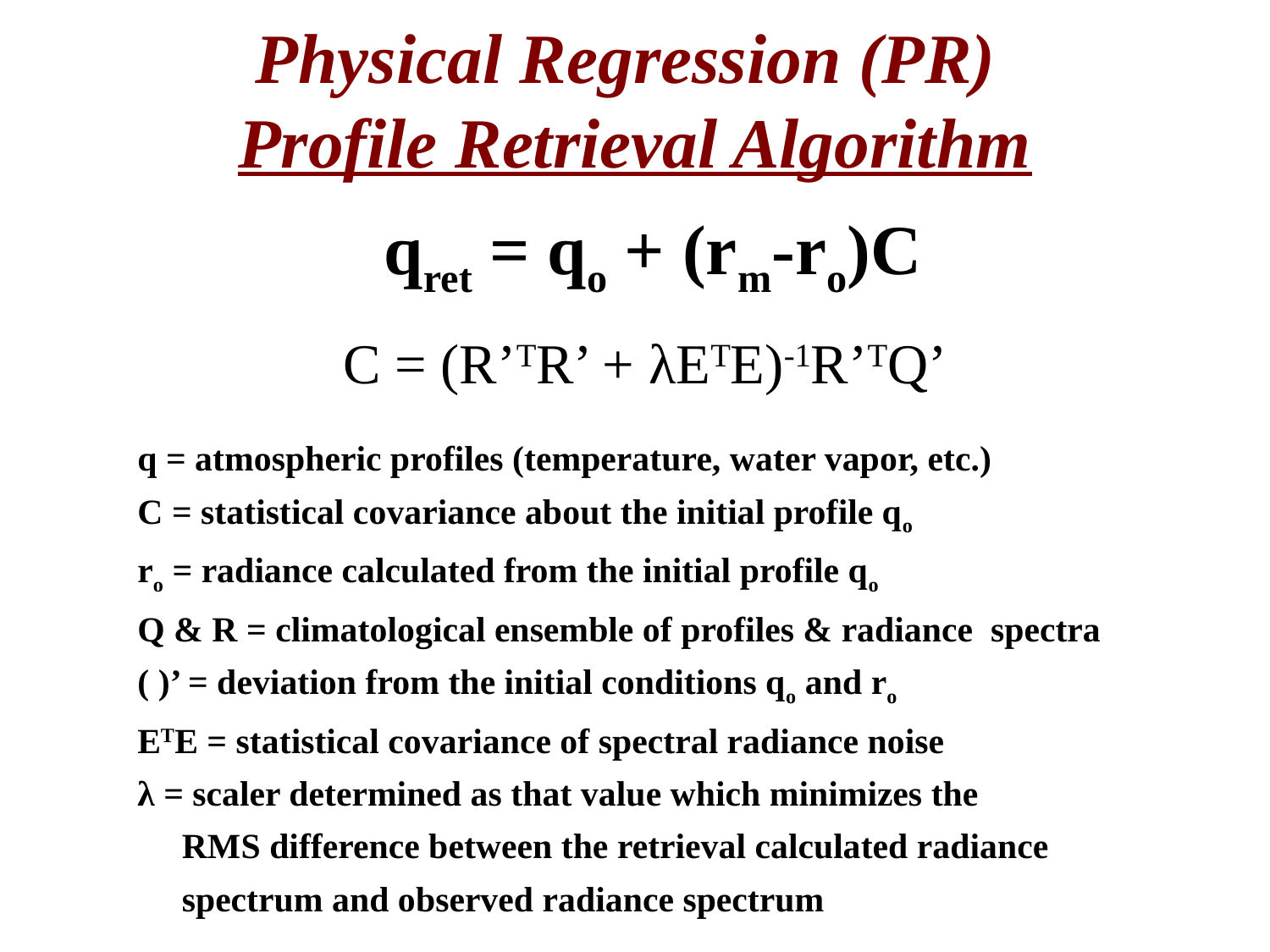

Physical Regression (PR)
Profile Retrieval Algorithm
qret = qo + (rm-ro)C
C = (R’TR’ + λETE)-1R’TQ’
q = atmospheric profiles (temperature, water vapor, etc.)
C = statistical covariance about the initial profile qo
ro = radiance calculated from the initial profile qo
Q & R = climatological ensemble of profiles & radiance  spectra
( )’ = deviation from the initial conditions qo and ro
ETE = statistical covariance of spectral radiance noise
λ = scaler determined as that value which minimizes the
     RMS difference between the retrieval calculated radiance
     spectrum and observed radiance spectrum